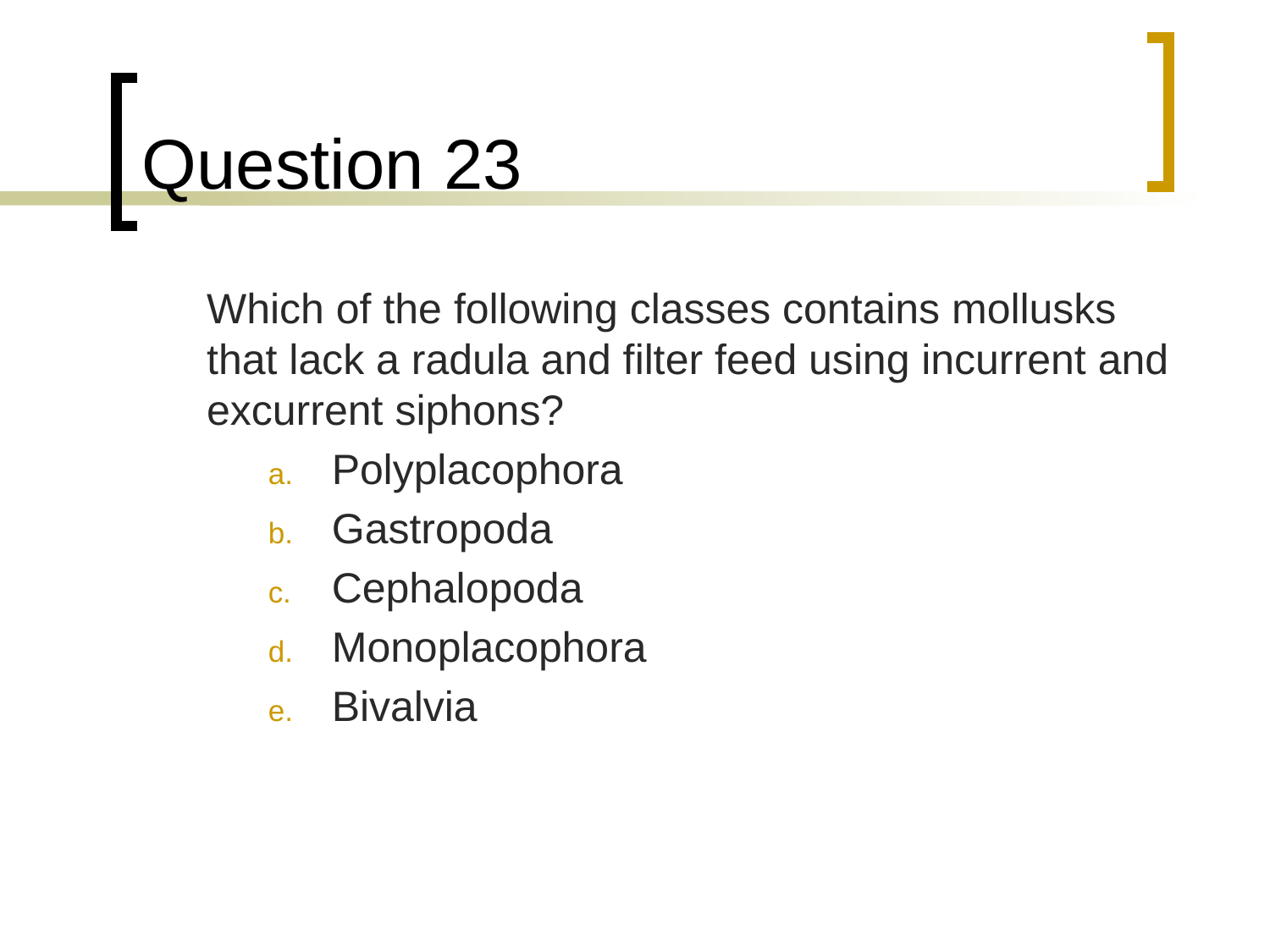

# Question 23
	Which of the following classes contains mollusks that lack a radula and filter feed using incurrent and excurrent siphons?
Polyplacophora
Gastropoda
Cephalopoda
Monoplacophora
Bivalvia